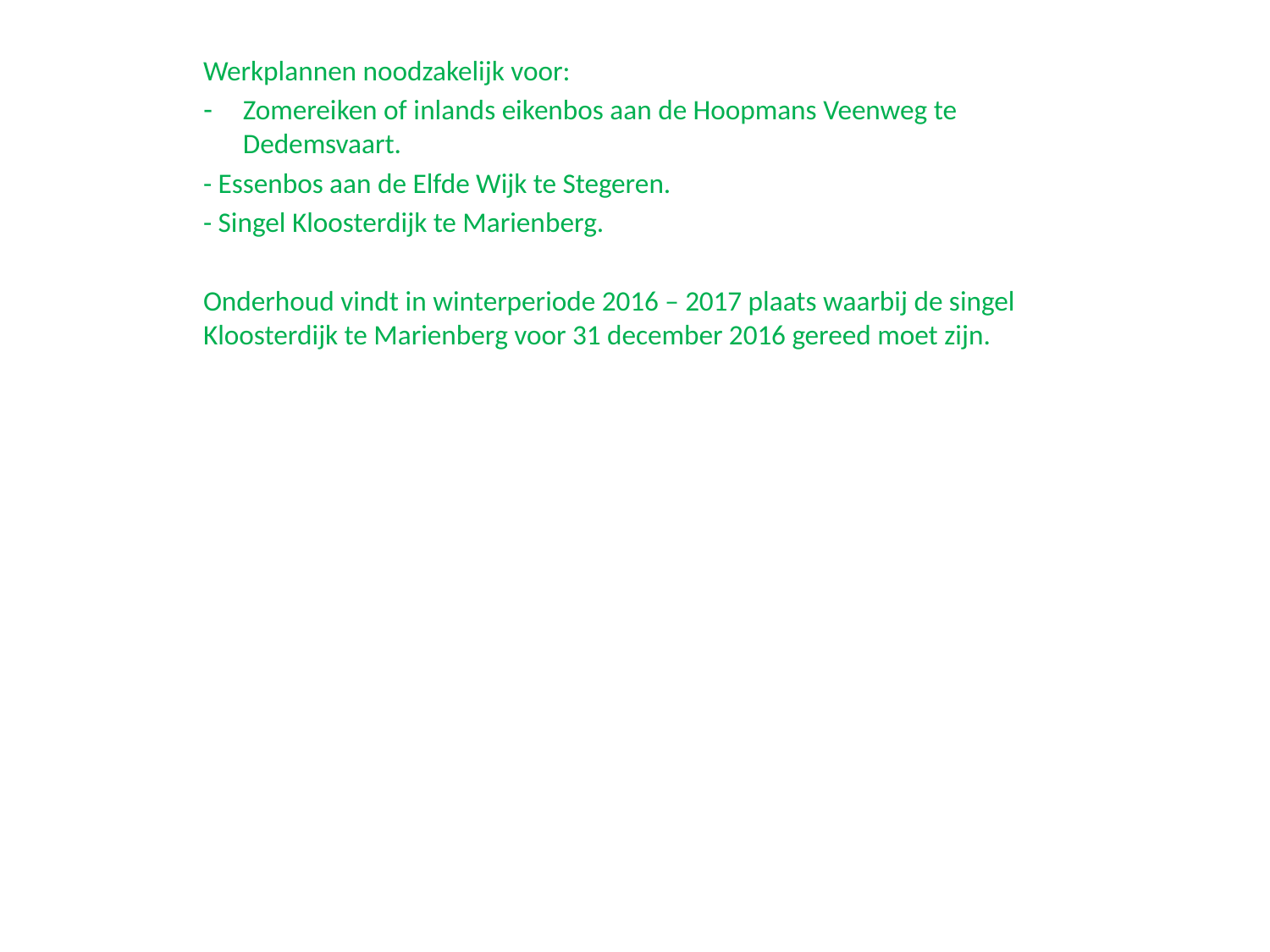

Werkplannen noodzakelijk voor:
Zomereiken of inlands eikenbos aan de Hoopmans Veenweg te Dedemsvaart.
- Essenbos aan de Elfde Wijk te Stegeren.
- Singel Kloosterdijk te Marienberg.

Onderhoud vindt in winterperiode 2016 – 2017 plaats waarbij de singel Kloosterdijk te Marienberg voor 31 december 2016 gereed moet zijn.